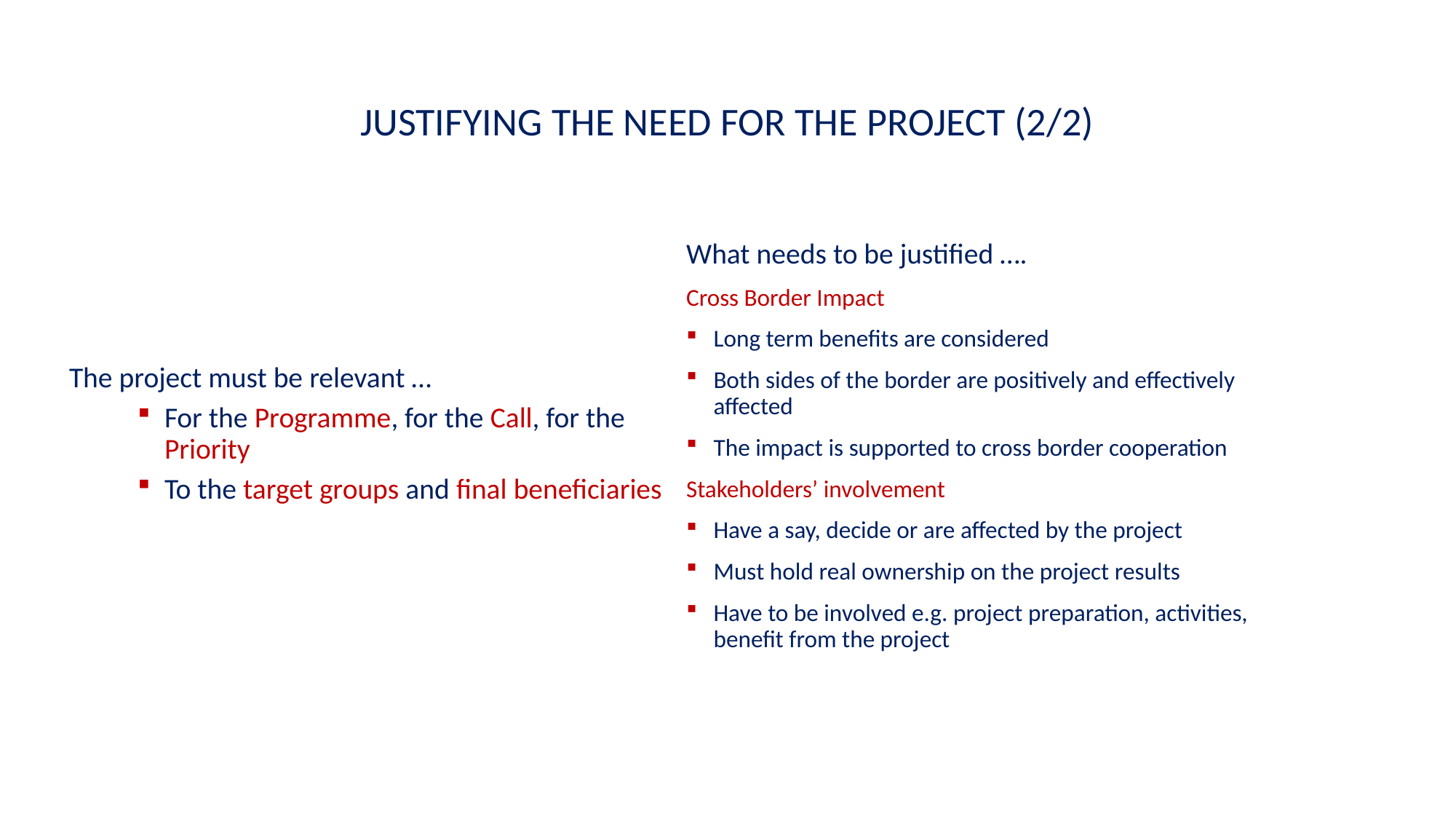

# JUSTIFYING THE NEED FOR THE PROJECT (2/2)

The project must be relevant …
For the Programme, for the Call, for the Priority
To the target groups and final beneficiaries

What needs to be justified ….
Cross Border Impact
Long term benefits are considered
Both sides of the border are positively and effectively affected
The impact is supported to cross border cooperation
Stakeholders’ involvement
Have a say, decide or are affected by the project
Must hold real ownership on the project results
Have to be involved e.g. project preparation, activities, benefit from the project